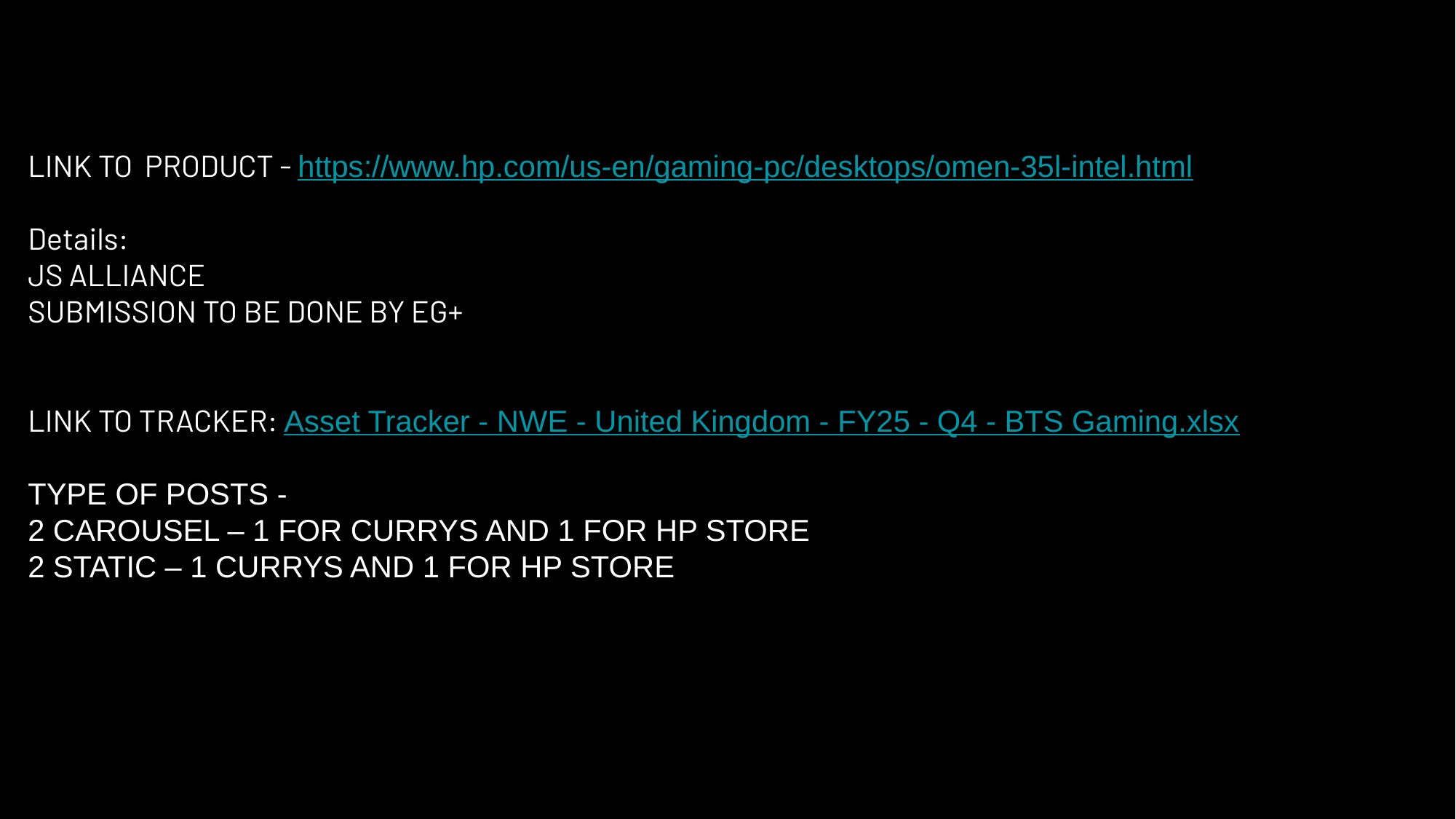

LINK TO  PRODUCT - https://www.hp.com/us-en/gaming-pc/desktops/omen-35l-intel.html

Details:
JS ALLIANCE
SUBMISSION TO BE DONE BY EG+

LINK TO TRACKER: Asset Tracker - NWE - United Kingdom - FY25 - Q4 - BTS Gaming.xlsx

TYPE OF POSTS -
2 CAROUSEL – 1 FOR CURRYS AND 1 FOR HP STORE
2 STATIC – 1 CURRYS AND 1 FOR HP STORE